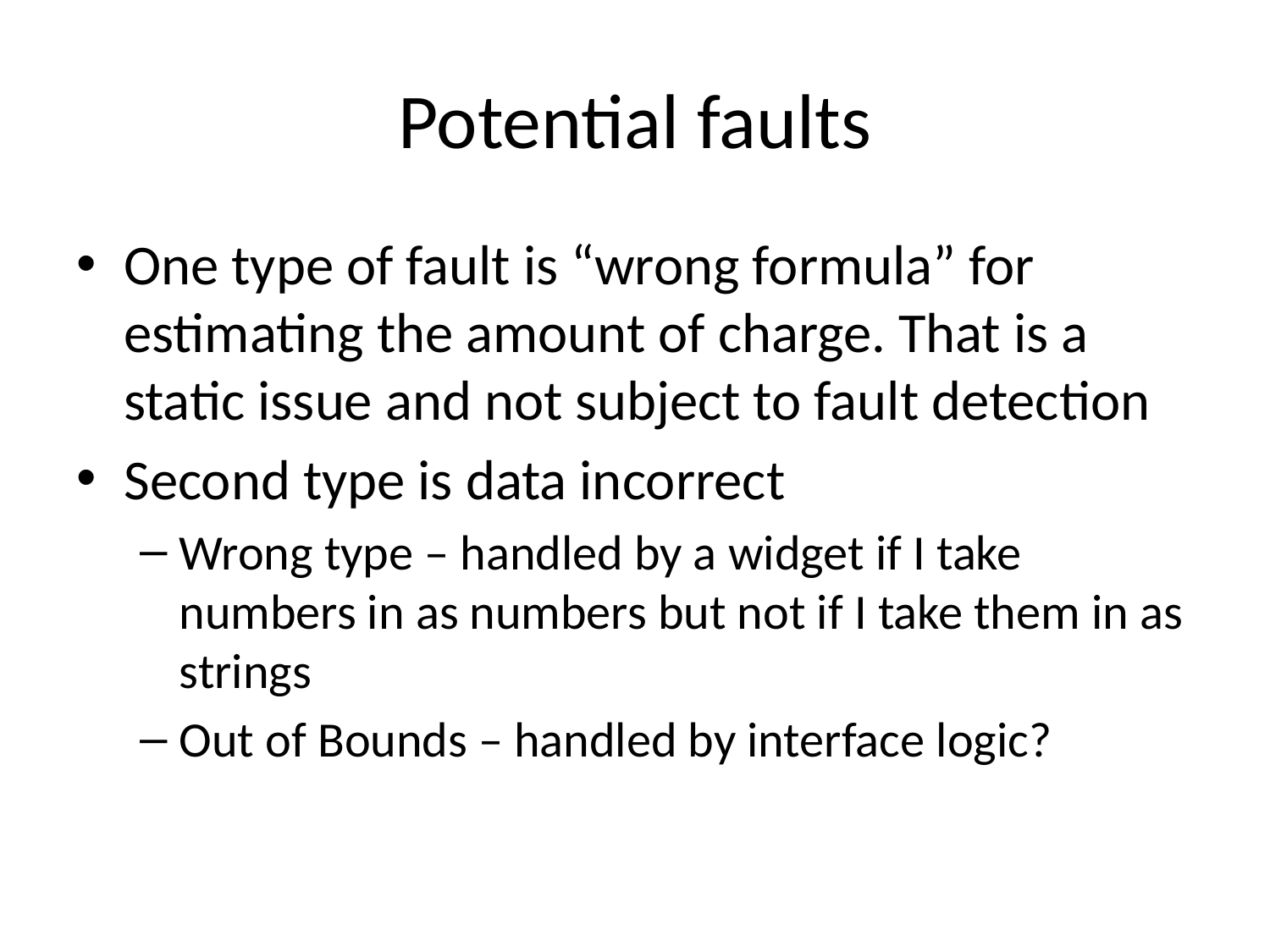

# Potential faults
One type of fault is “wrong formula” for estimating the amount of charge. That is a static issue and not subject to fault detection
Second type is data incorrect
Wrong type – handled by a widget if I take numbers in as numbers but not if I take them in as strings
Out of Bounds – handled by interface logic?